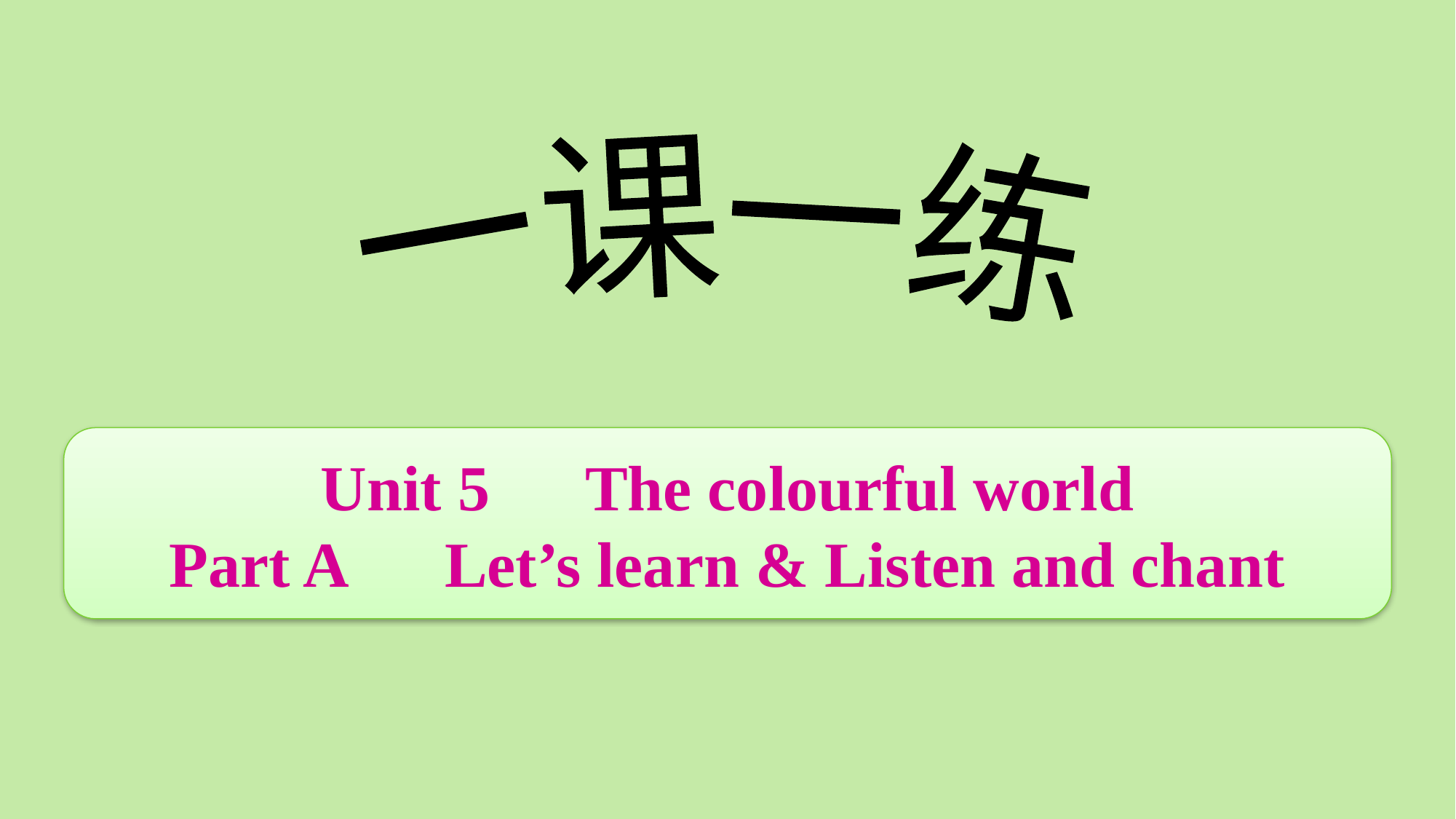

Unit 5　The colourful world
Part A　Let’s learn & Listen and chant